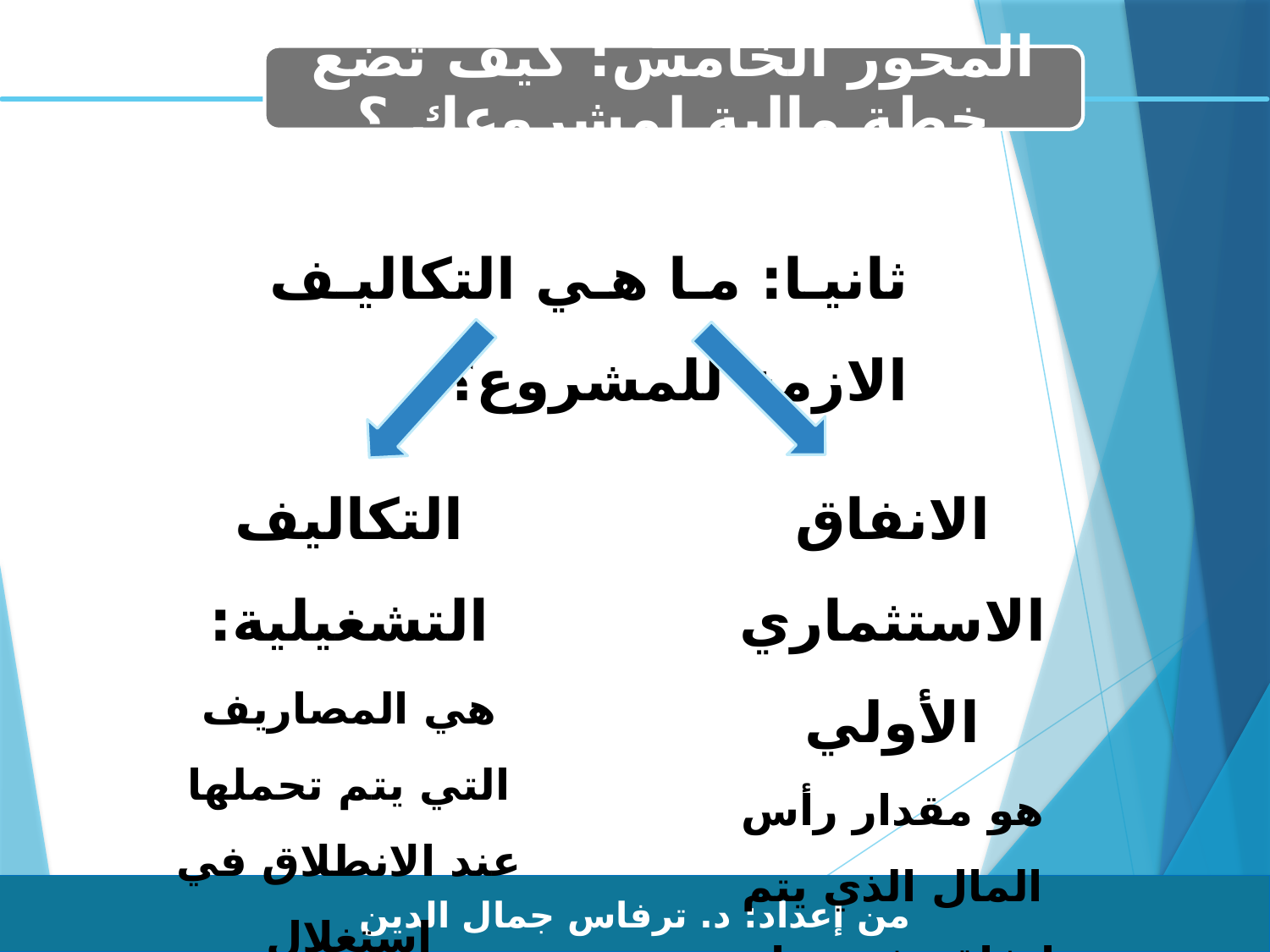

المحور الخامس: كيف تضع خطة مالية لمشروعك ؟
21/06/2017
ثانيا: ما هي التكاليف الازمة للمشروع؟

التكاليف التشغيلية:
هي المصاريف التي يتم تحملها عند الانطلاق في استغلال المشروع
الانفاق الاستثماري الأولي
هو مقدار رأس المال الذي يتم انفاقه في بداية المشروع ويعتبر جوهر قيام المشروع
من إعداد: د. ترفاس جمال الدين